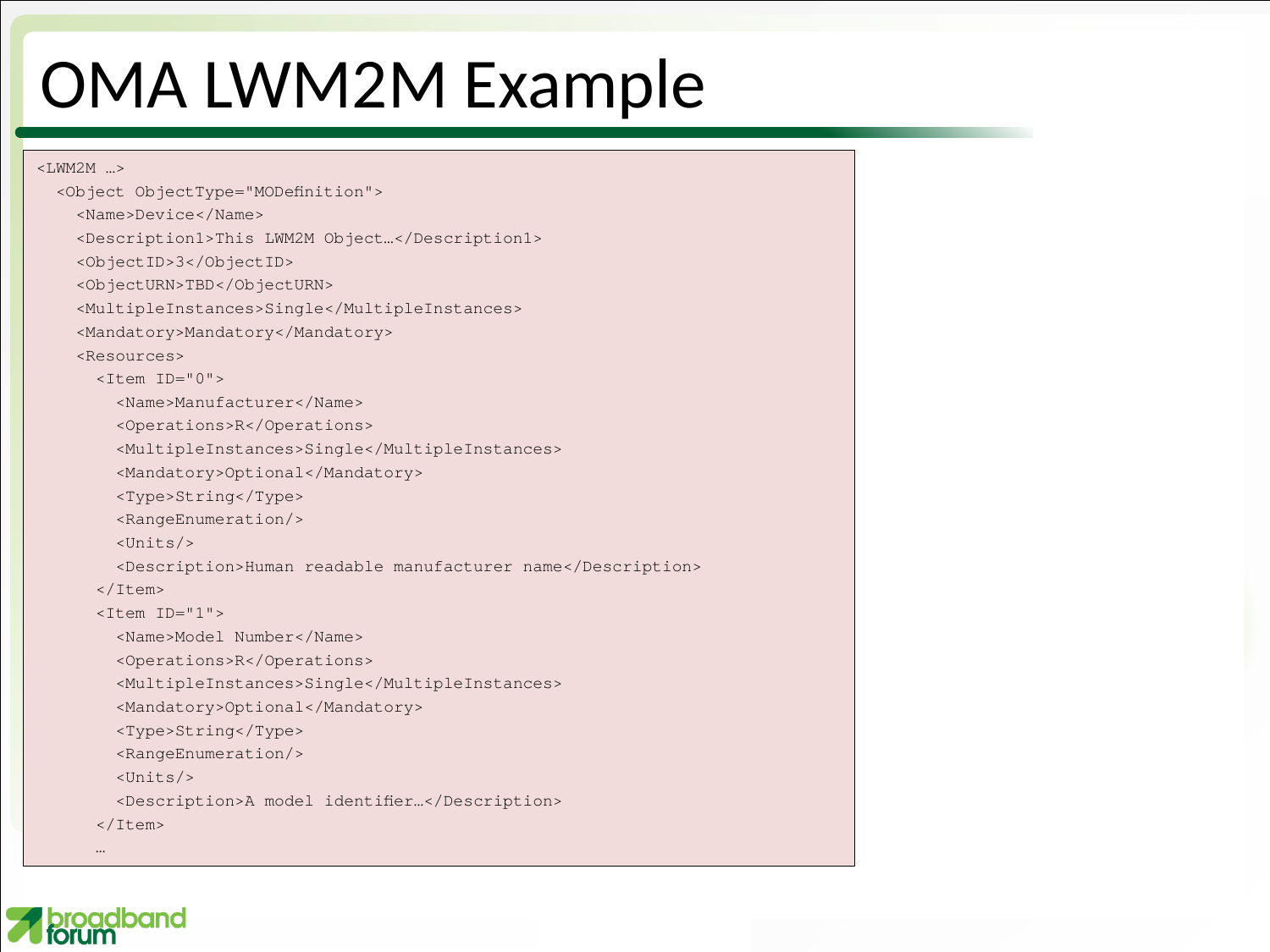

# OMA LWM2M Example
<LWM2M …>
  <Object ObjectType="MODefinition">
    <Name>Device</Name>
    <Description1>This LWM2M Object…</Description1>
    <ObjectID>3</ObjectID>
    <ObjectURN>TBD</ObjectURN>
    <MultipleInstances>Single</MultipleInstances>
    <Mandatory>Mandatory</Mandatory>
    <Resources>
      <Item ID="0">
        <Name>Manufacturer</Name>
        <Operations>R</Operations>
        <MultipleInstances>Single</MultipleInstances>
        <Mandatory>Optional</Mandatory>
        <Type>String</Type>
        <RangeEnumeration/>
        <Units/>
        <Description>Human readable manufacturer name</Description>
      </Item>
      <Item ID="1">
        <Name>Model Number</Name>
        <Operations>R</Operations>
        <MultipleInstances>Single</MultipleInstances>
        <Mandatory>Optional</Mandatory>
        <Type>String</Type>
        <RangeEnumeration/>
        <Units/>
        <Description>A model identifier…</Description>
      </Item>
      …